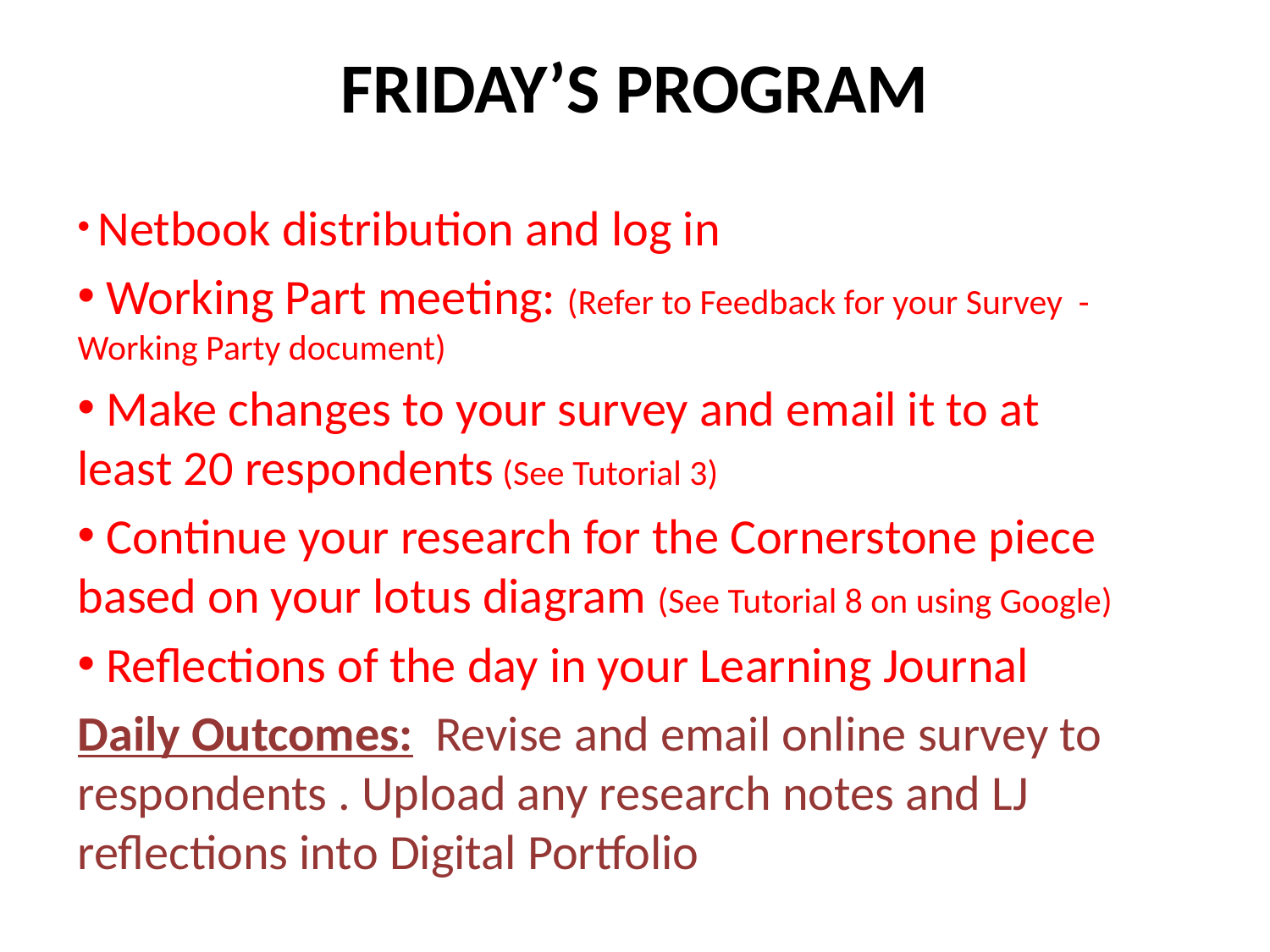

# Friday’s program
 Netbook distribution and log in
 Working Part meeting: (Refer to Feedback for your Survey  -Working Party document)
 Make changes to your survey and email it to at least 20 respondents (See Tutorial 3)
 Continue your research for the Cornerstone piece based on your lotus diagram (See Tutorial 8 on using Google)
 Reflections of the day in your Learning Journal
Daily Outcomes:  Revise and email online survey to respondents . Upload any research notes and LJ reflections into Digital Portfolio